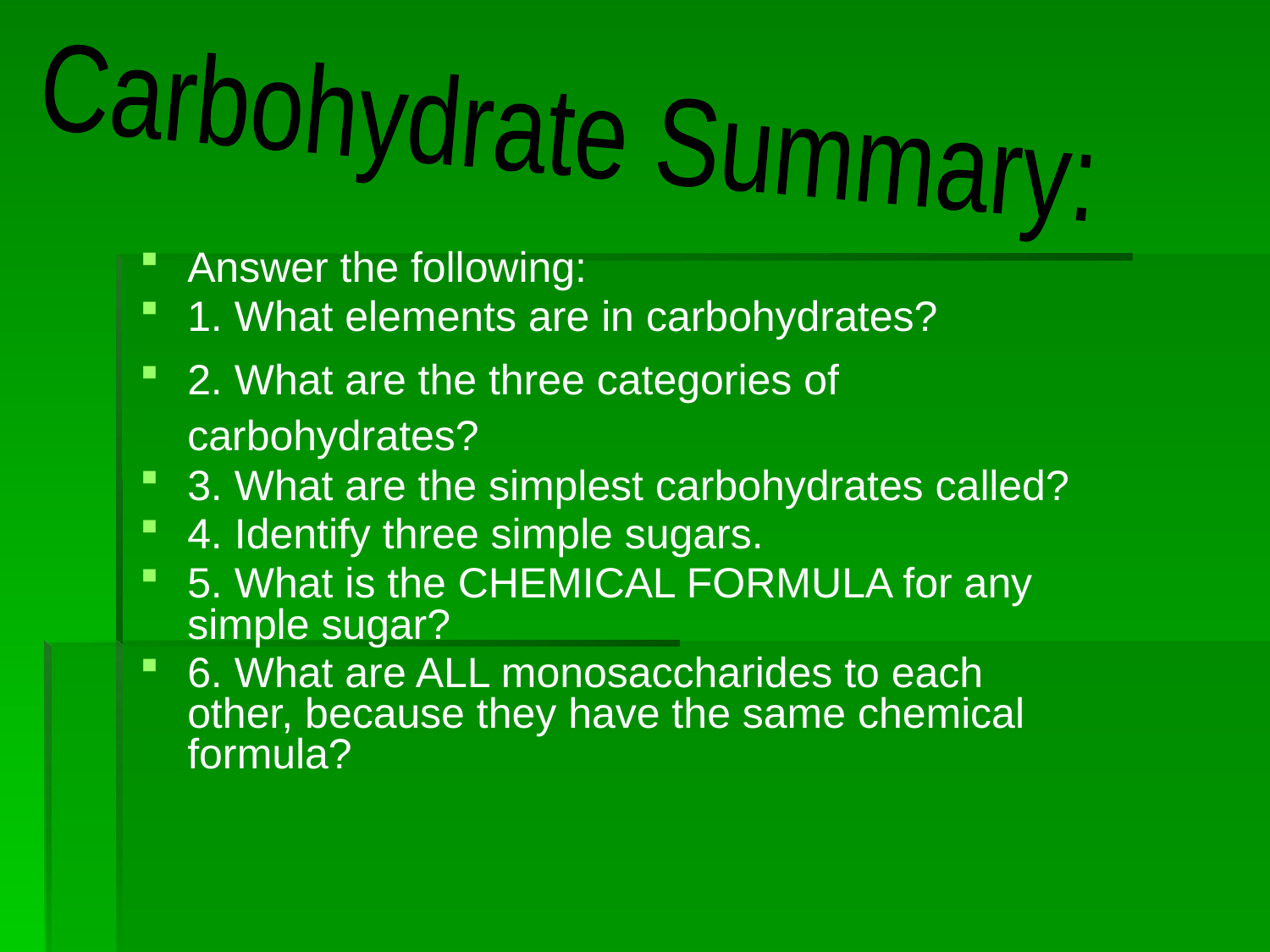

Carbohydrate Summary:
Answer the following:
1. What elements are in carbohydrates?
2. What are the three categories of carbohydrates?
3. What are the simplest carbohydrates called?
4. Identify three simple sugars.
5. What is the CHEMICAL FORMULA for any simple sugar?
6. What are ALL monosaccharides to each other, because they have the same chemical formula?